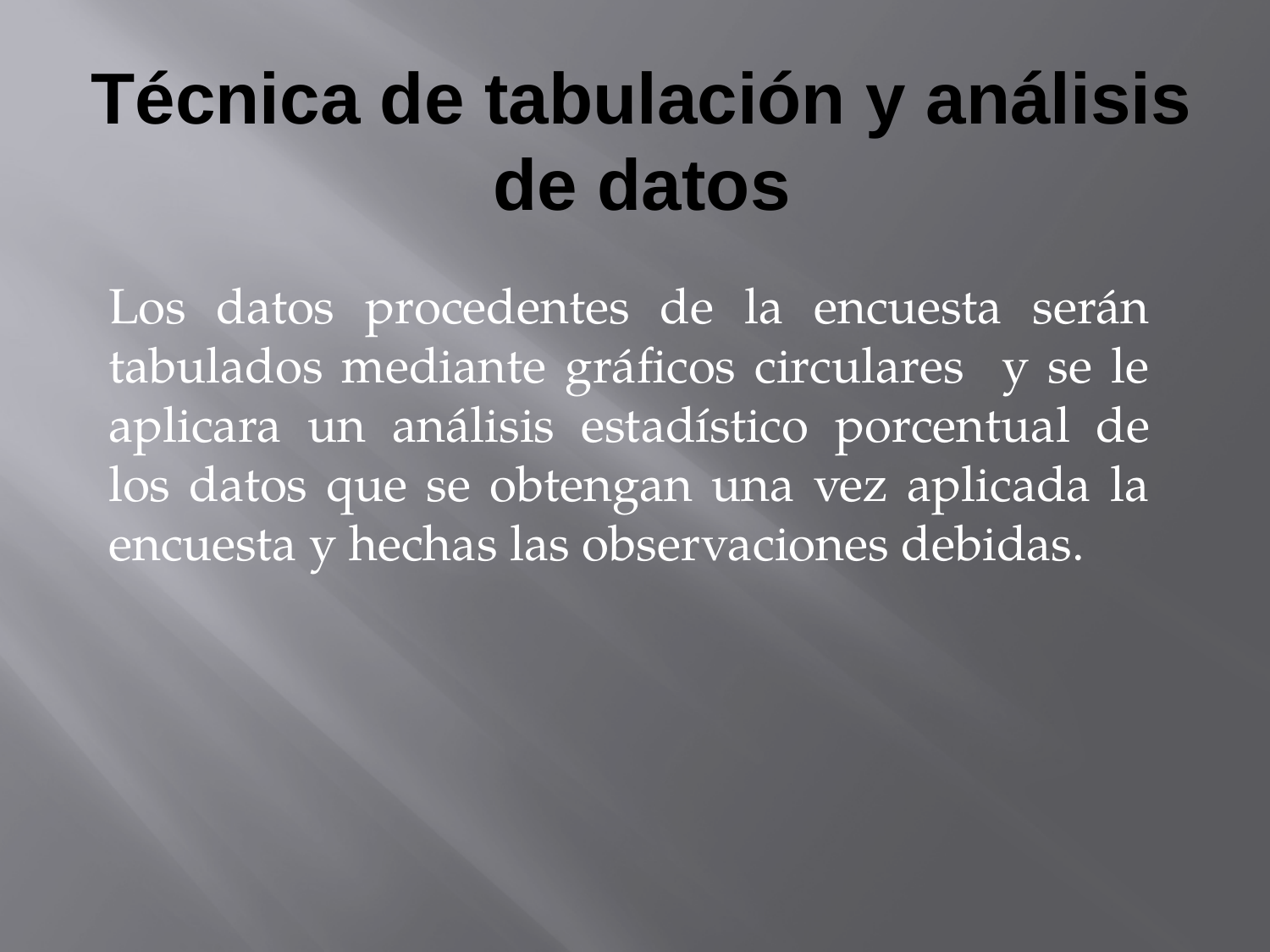

# Técnica de tabulación y análisis de datos
	Los datos procedentes de la encuesta serán tabulados mediante gráficos circulares  y se le aplicara un análisis estadístico porcentual de los datos que se obtengan una vez aplicada la encuesta y hechas las observaciones debidas.